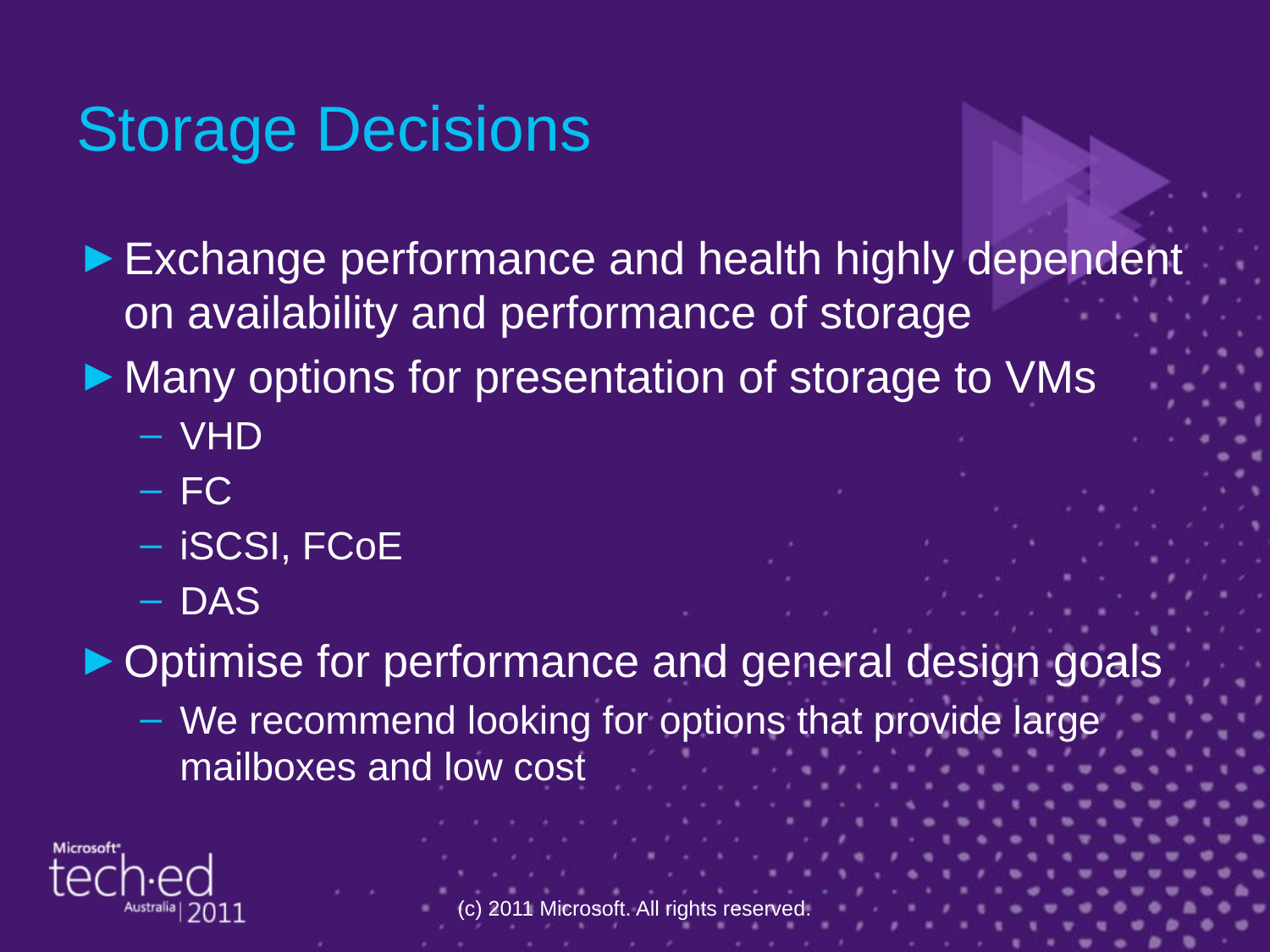

# Storage Decisions
Exchange performance and health highly dependent on availability and performance of storage
Many options for presentation of storage to VMs
VHD
FC
iSCSI, FCoE
DAS
Optimise for performance and general design goals
We recommend looking for options that provide large mailboxes and low cost

(c) 2011 Microsoft. All rights reserved.